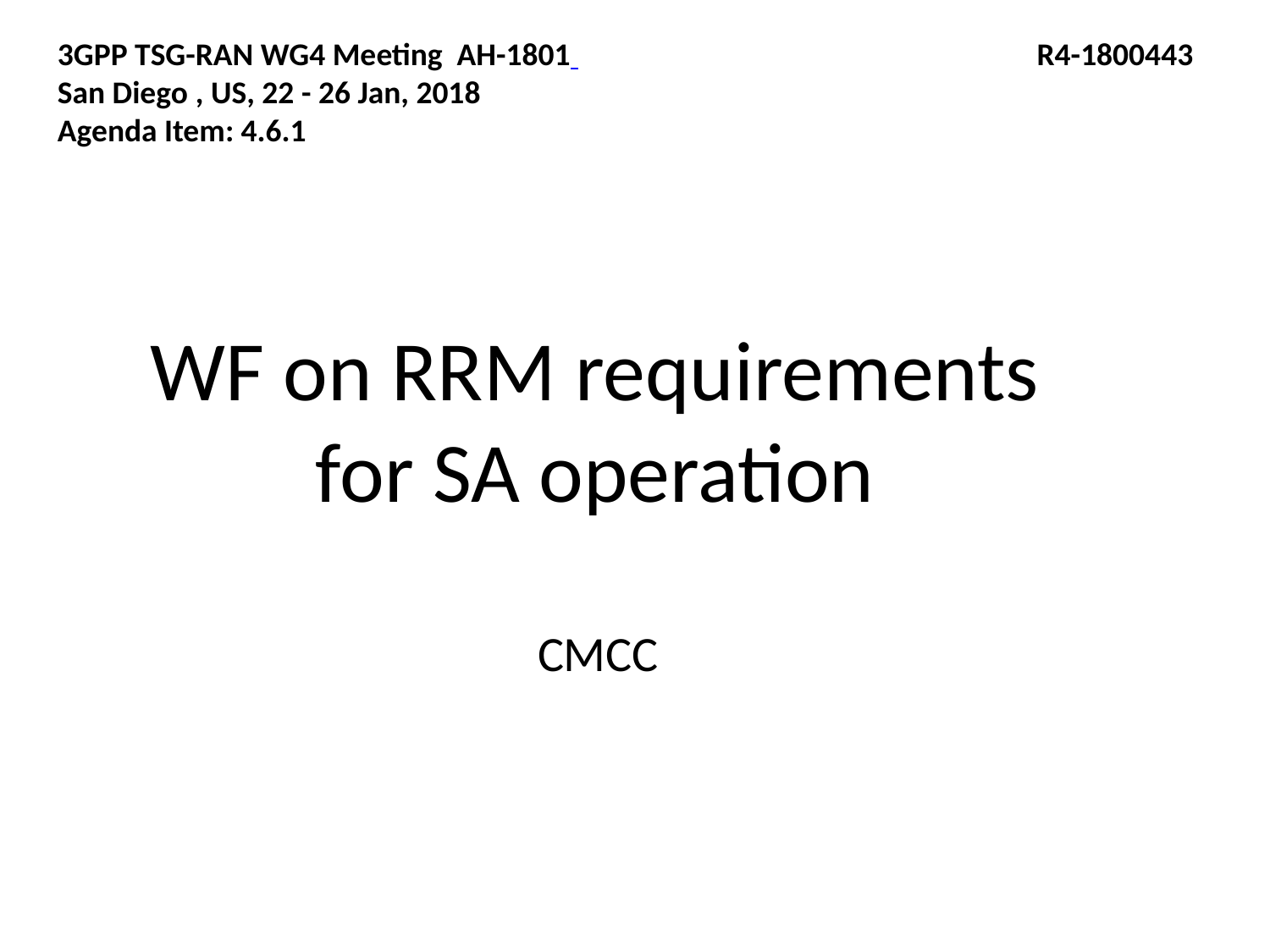

3GPP TSG-RAN WG4 Meeting  AH-1801 	                                                R4-1800443
San Diego , US, 22 - 26 Jan, 2018
Agenda Item: 4.6.1
WF on RRM requirements for SA operation
CMCC